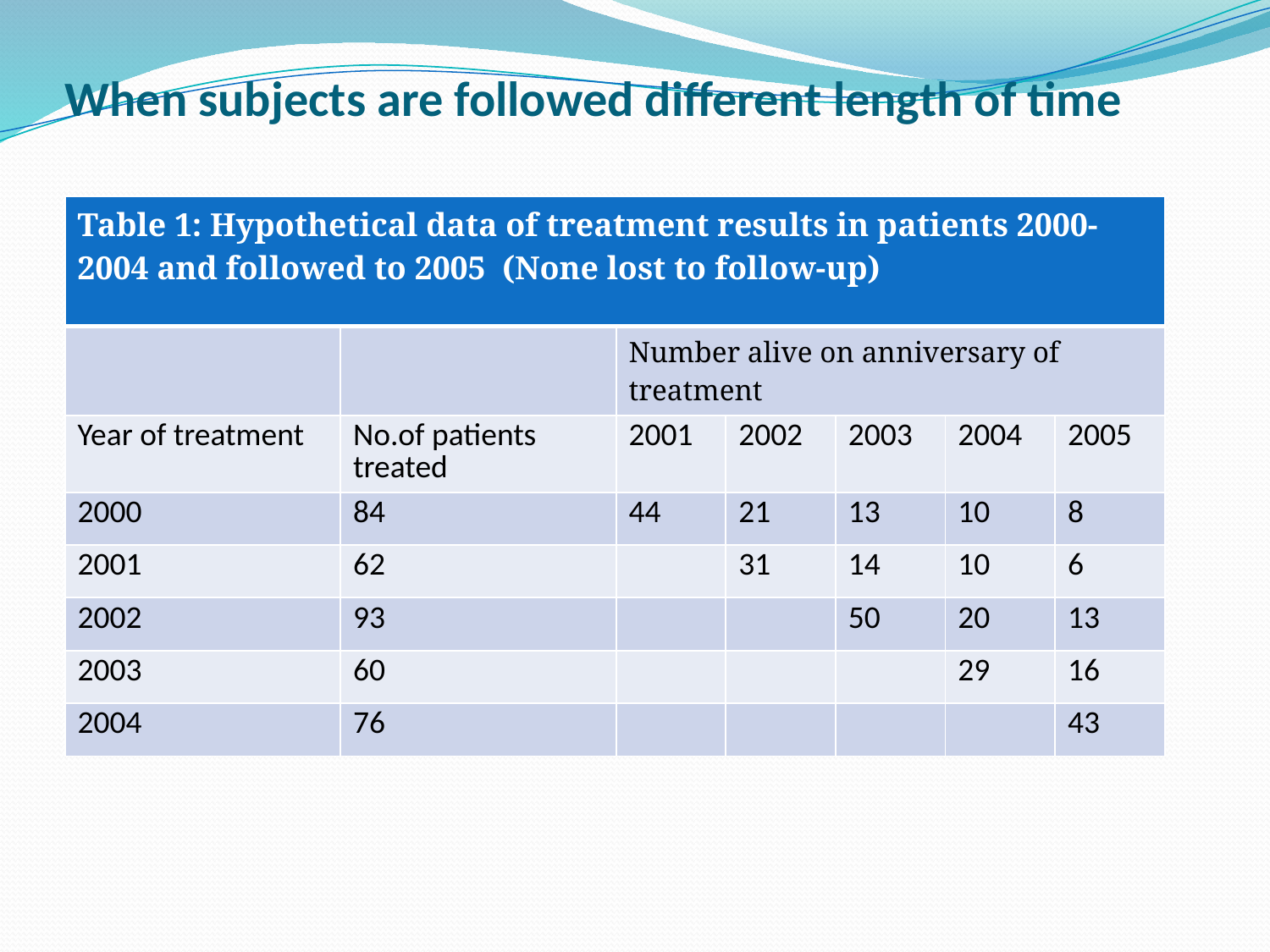

# When subjects are followed different length of time
| Table 1: Hypothetical data of treatment results in patients 2000-2004 and followed to 2005 (None lost to follow-up) |  |  |  |  |  |  |
| --- | --- | --- | --- | --- | --- | --- |
|  |  | Number alive on anniversary of treatment |  |  |  |  |
| Year of treatment | No.of patients treated | 2001 | 2002 | 2003 | 2004 | 2005 |
| 2000 | 84 | 44 | 21 | 13 | 10 | 8 |
| 2001 | 62 |  | 31 | 14 | 10 | 6 |
| 2002 | 93 |  |  | 50 | 20 | 13 |
| 2003 | 60 |  |  |  | 29 | 16 |
| 2004 | 76 |  |  |  |  | 43 |